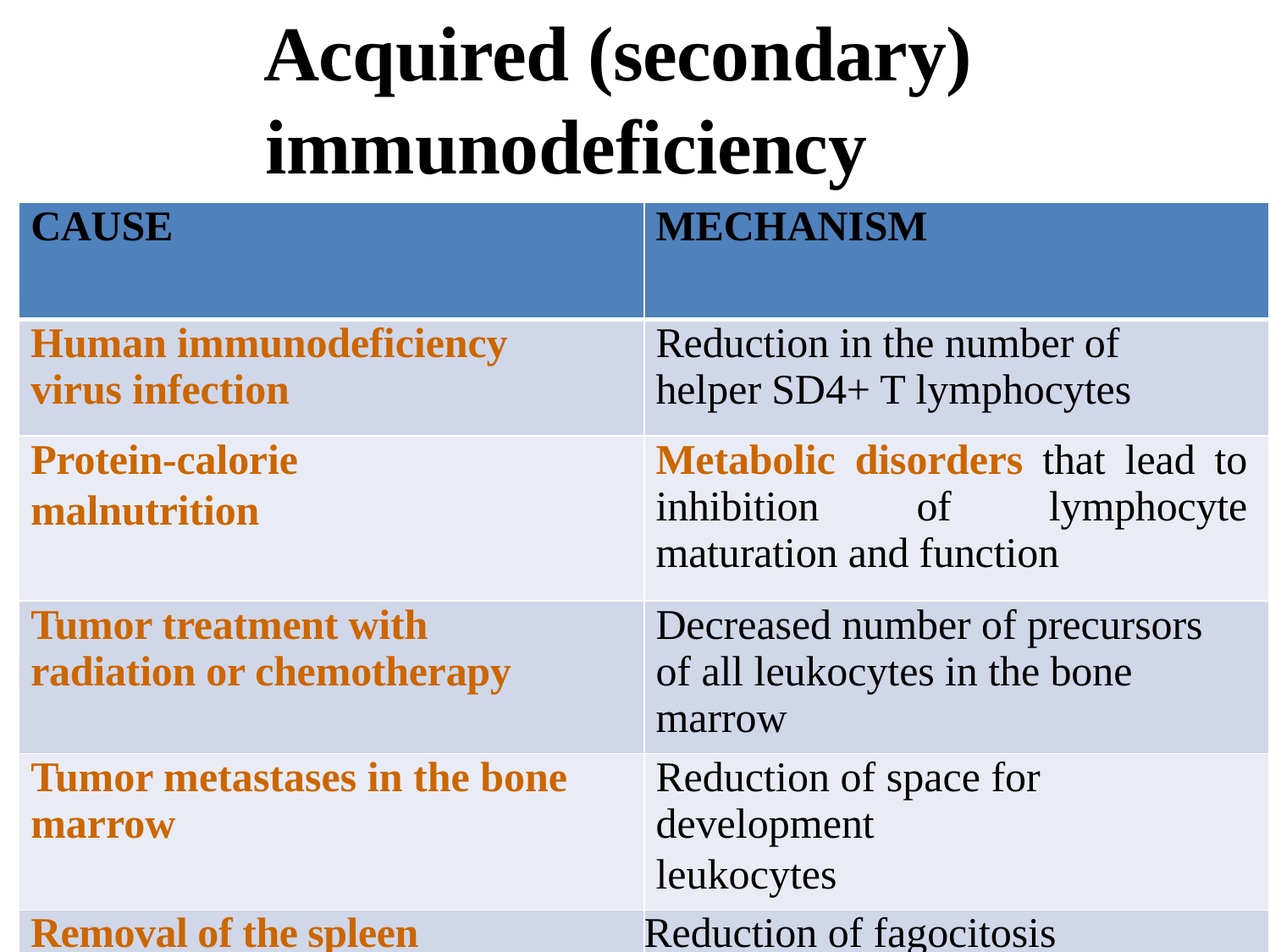

Acquired (secondary)
immunodeficiency
| CAUSE | MECHANISM |
| --- | --- |
| Human immunodeficiency virus infection | Reduction in the number of helper SD4+ T lymphocytes |
| Protein-calorie malnutrition | Metabolic disorders that lead to inhibition of lymphocyte maturation and function |
| Tumor treatment with radiation or chemotherapy | Decreased number of precursors of all leukocytes in the bone marrow |
| Tumor metastases in the bone marrow | Reduction of space for development leukocytes |
| Removal of the spleen | Reduction of fagocitosis microorganisms |